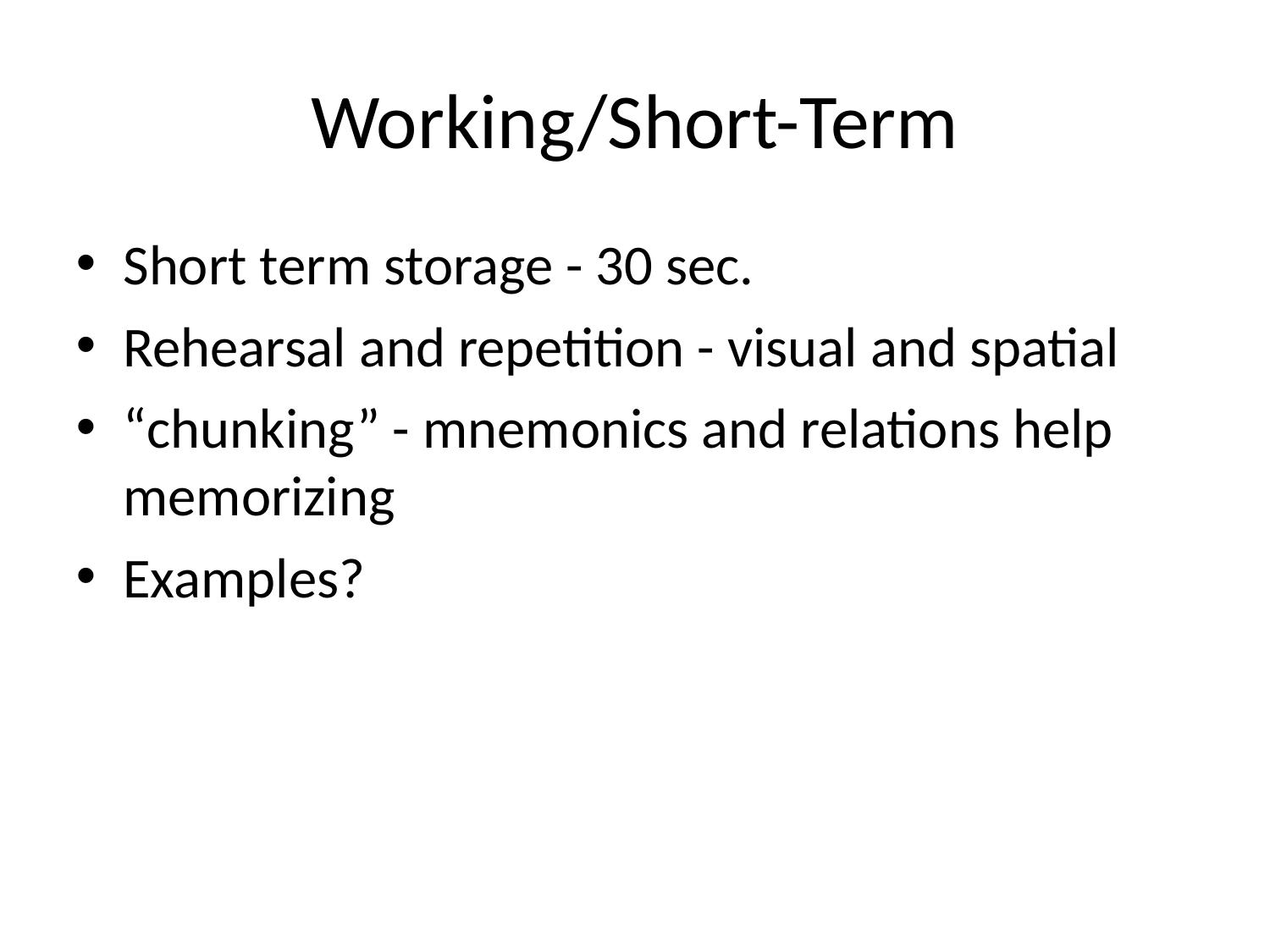

Working/Short-Term
Short term storage - 30 sec.
Rehearsal and repetition - visual and spatial
“chunking” - mnemonics and relations help memorizing
Examples?